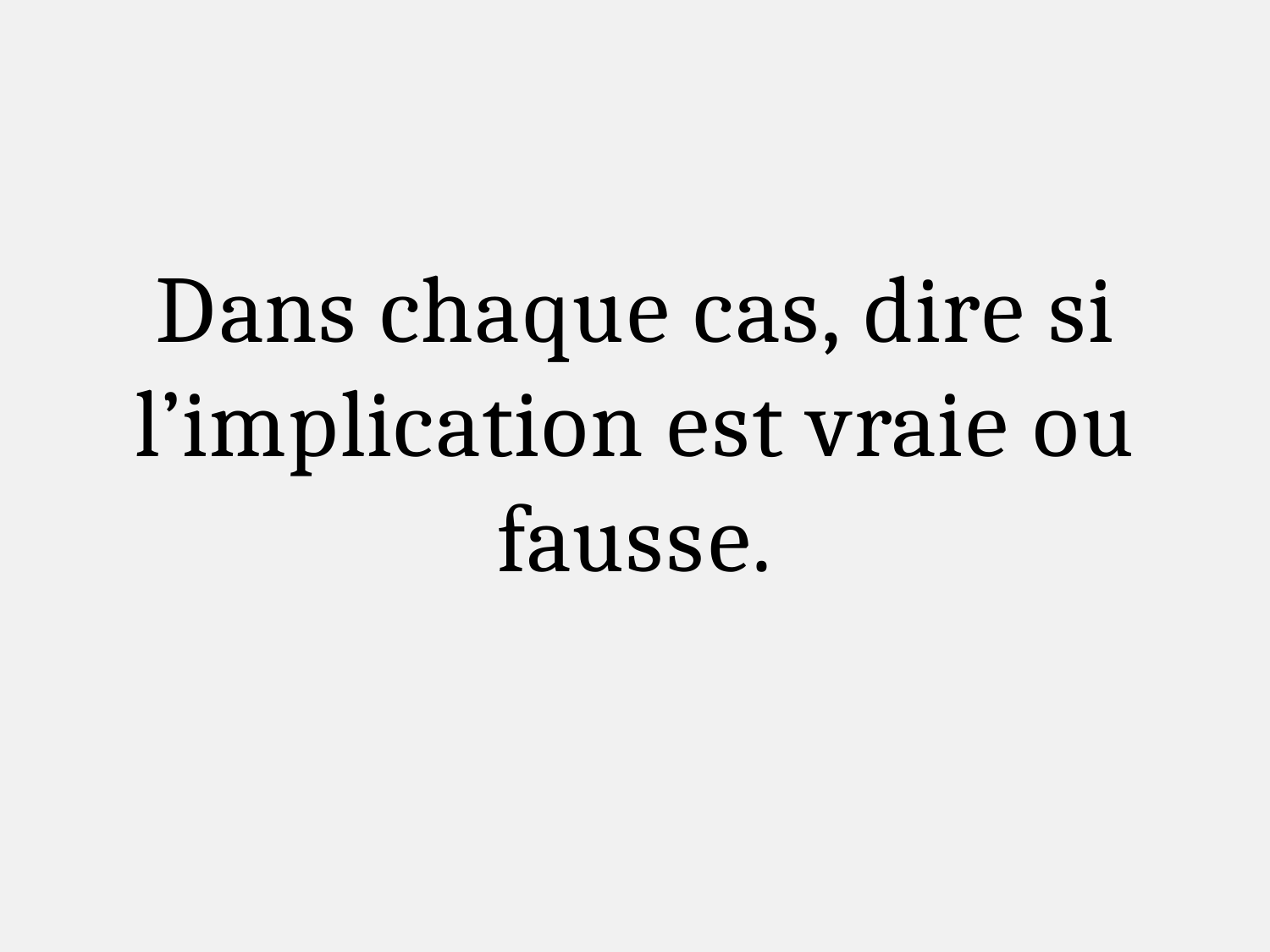

# Dans chaque cas, dire si l’implication est vraie ou fausse.